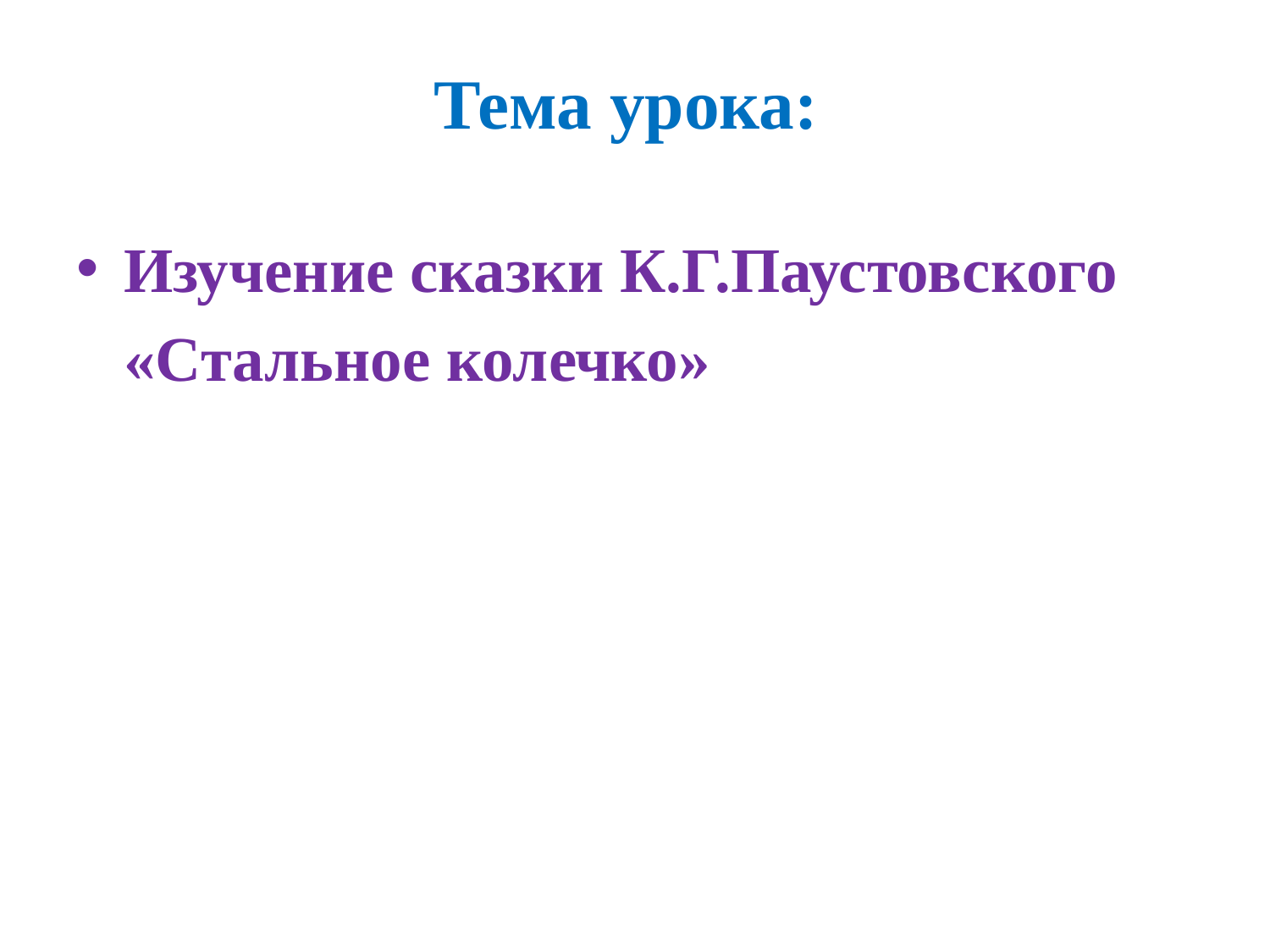

# Тема урока:
Изучение сказки К.Г.Паустовского
   «Стальное колечко»